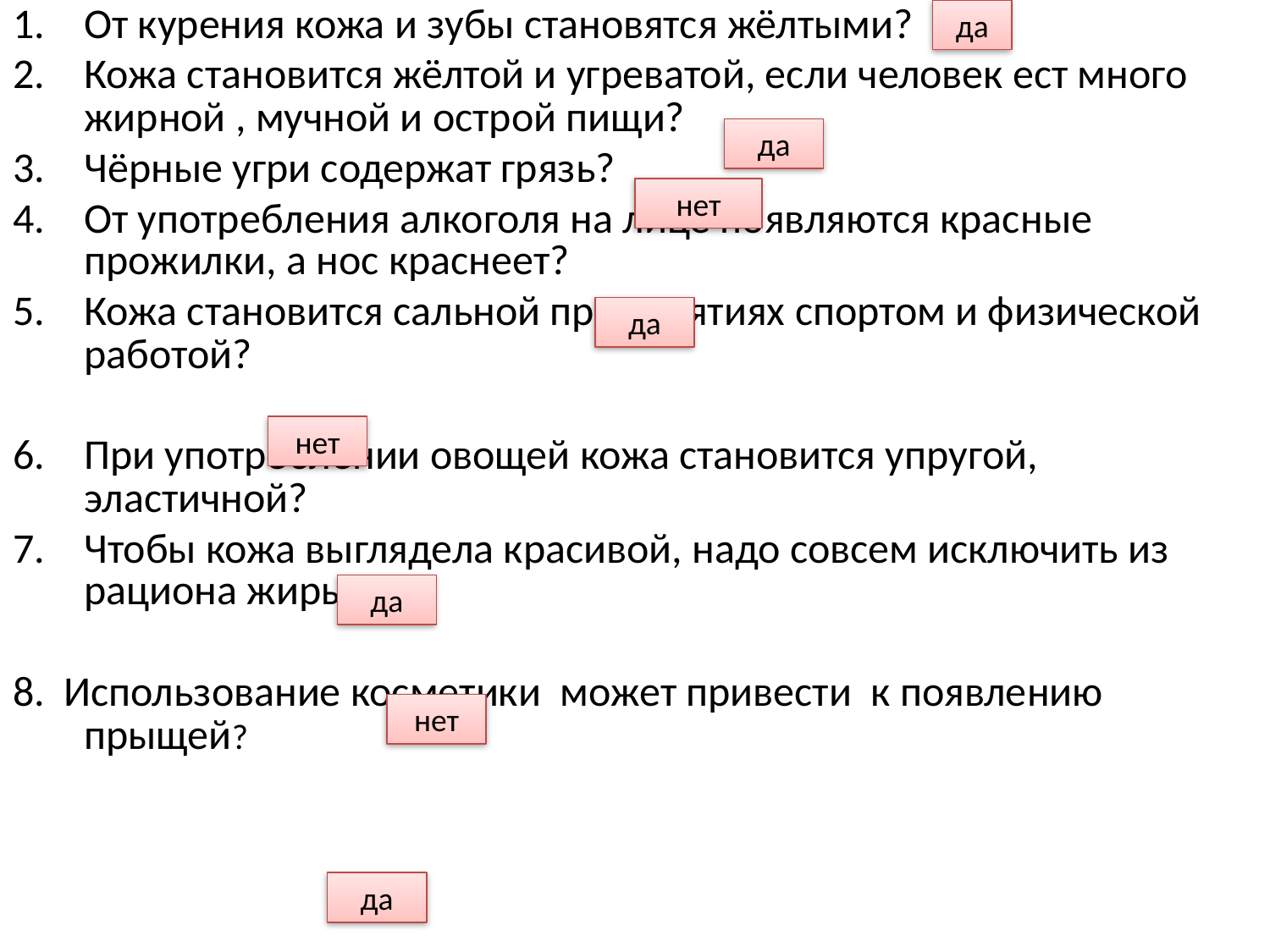

От курения кожа и зубы становятся жёлтыми?
Кожа становится жёлтой и угреватой, если человек ест много жирной , мучной и острой пищи?
Чёрные угри содержат грязь?
От употребления алкоголя на лице появляются красные прожилки, а нос краснеет?
Кожа становится сальной при занятиях спортом и физической работой?

При употреблении овощей кожа становится упругой, эластичной?
Чтобы кожа выглядела красивой, надо совсем исключить из рациона жиры?

8.  Использование косметики  может привести  к появлению прыщей?
да
да
нет
да
нет
да
нет
да